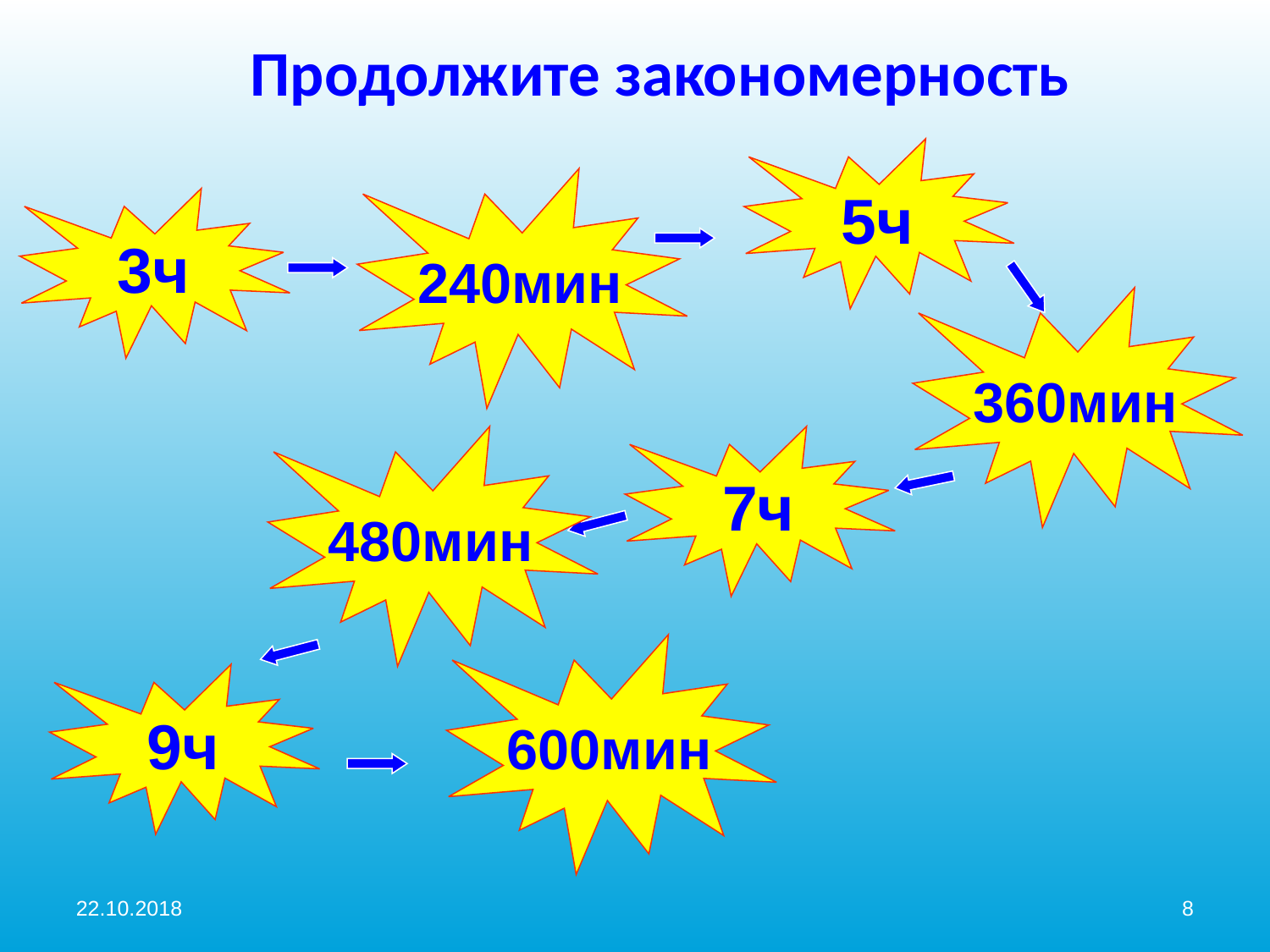

Продолжите закономерность
5ч
240мин
3ч

360мин
480мин
7ч

600мин

9ч

22.10.2018
8